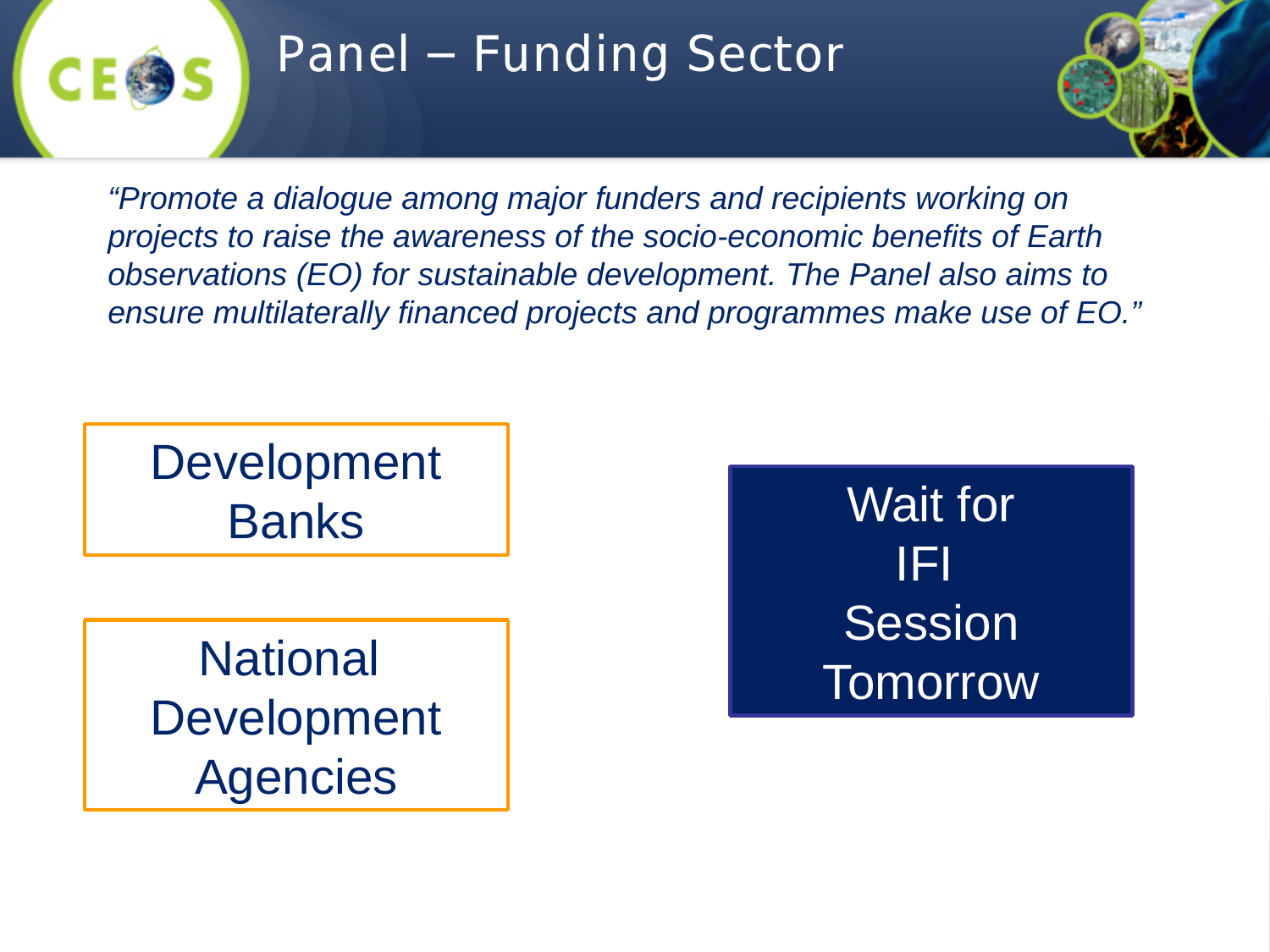

Panel – Funding Sector
“Promote a dialogue among major funders and recipients working on projects to raise the awareness of the socio-economic benefits of Earth observations (EO) for sustainable development. The Panel also aims to ensure multilaterally financed projects and programmes make use of EO.”
Development
Banks
Wait for
IFI
Session
Tomorrow
National
Development
Agencies